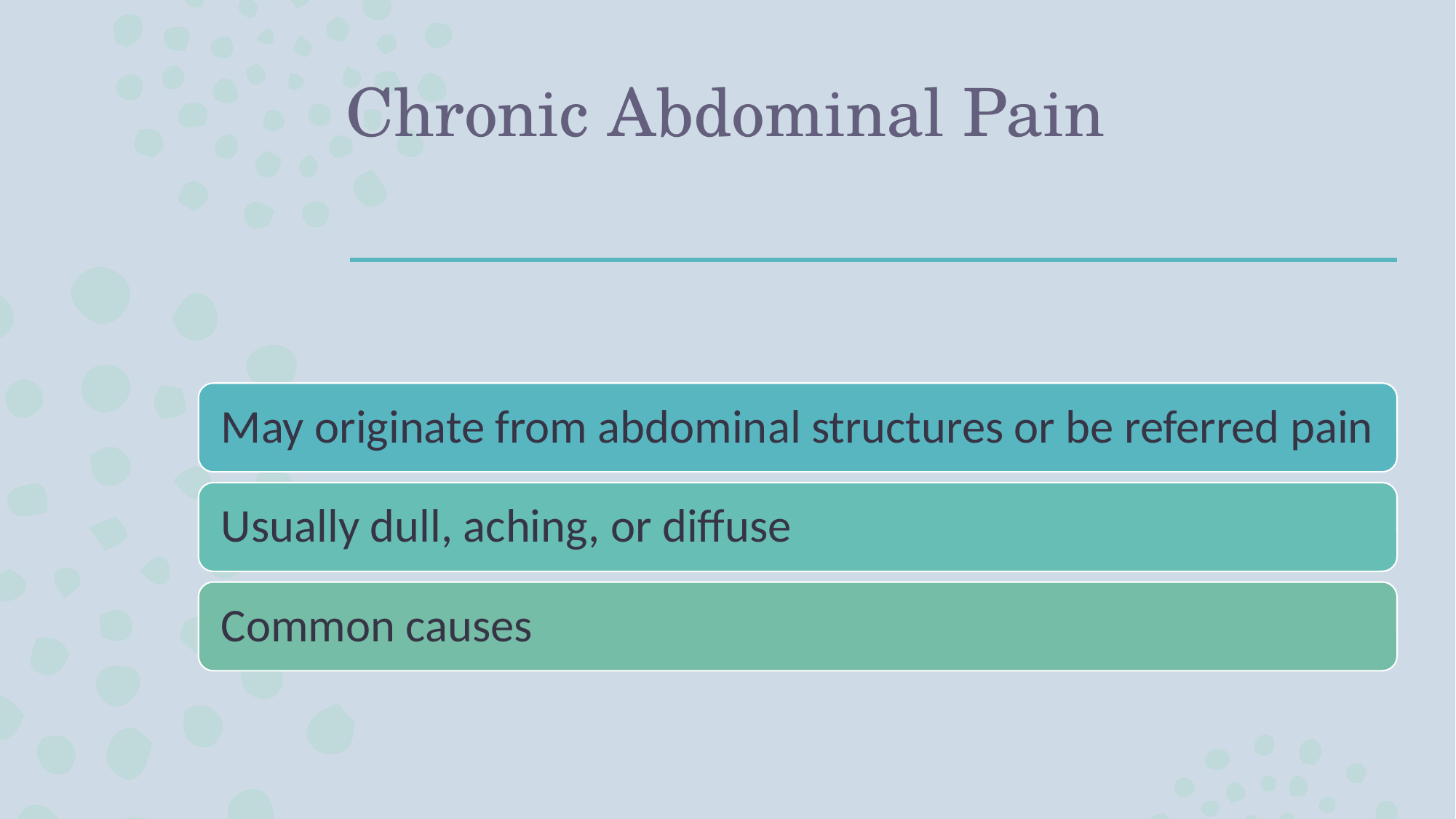

# Chronic Abdominal Pain
May originate from abdominal structures or be referred pain
Usually dull, aching, or diffuse
Common causes